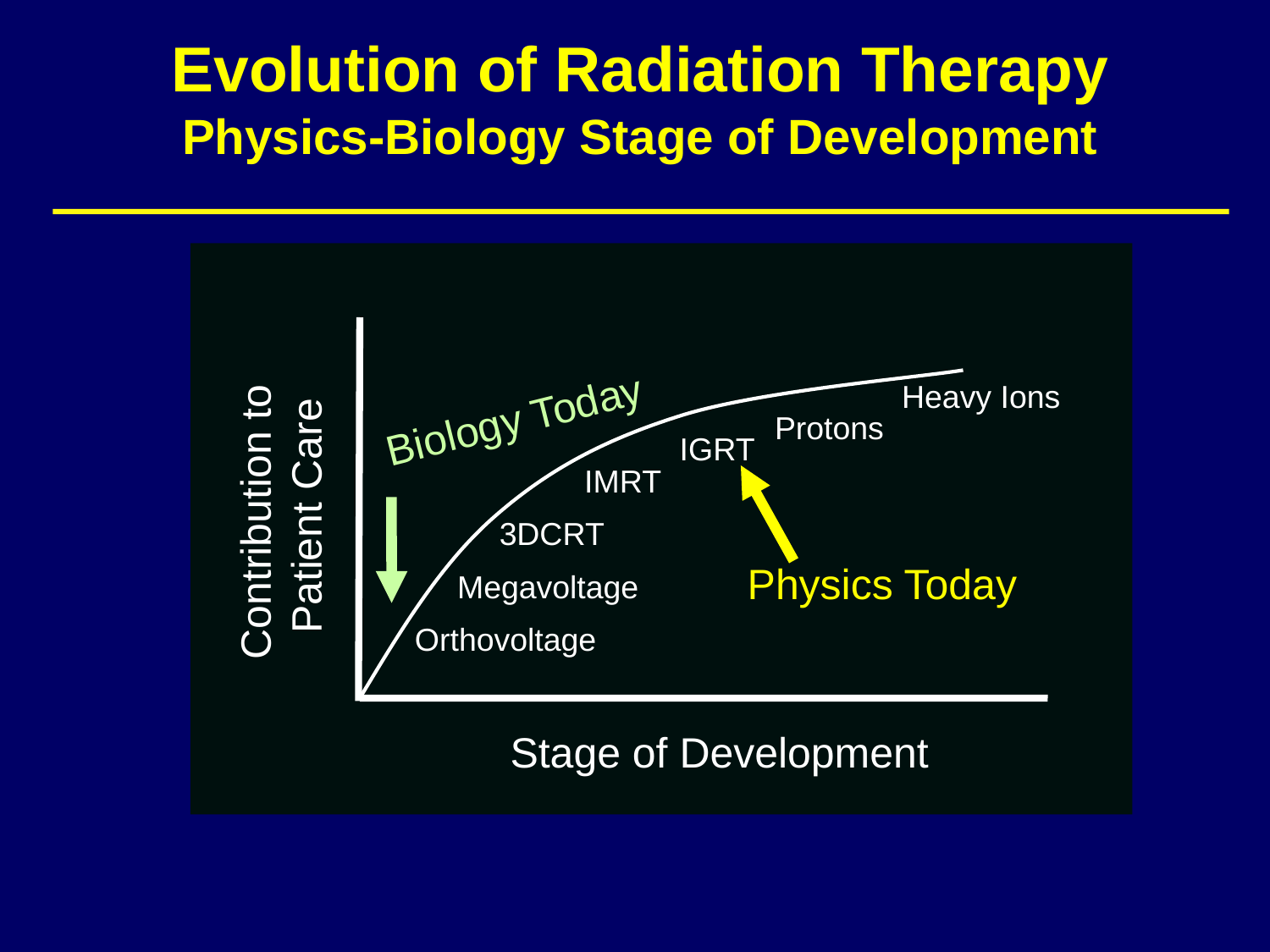

Evolution of Radiation Therapy
Physics-Biology Stage of Development

Heavy Ions
Biology Today
Protons
IGRT
IMRT
Contribution to
Patient Care

3DCRT
Physics Today
Megavoltage
Orthovoltage

Stage of Development